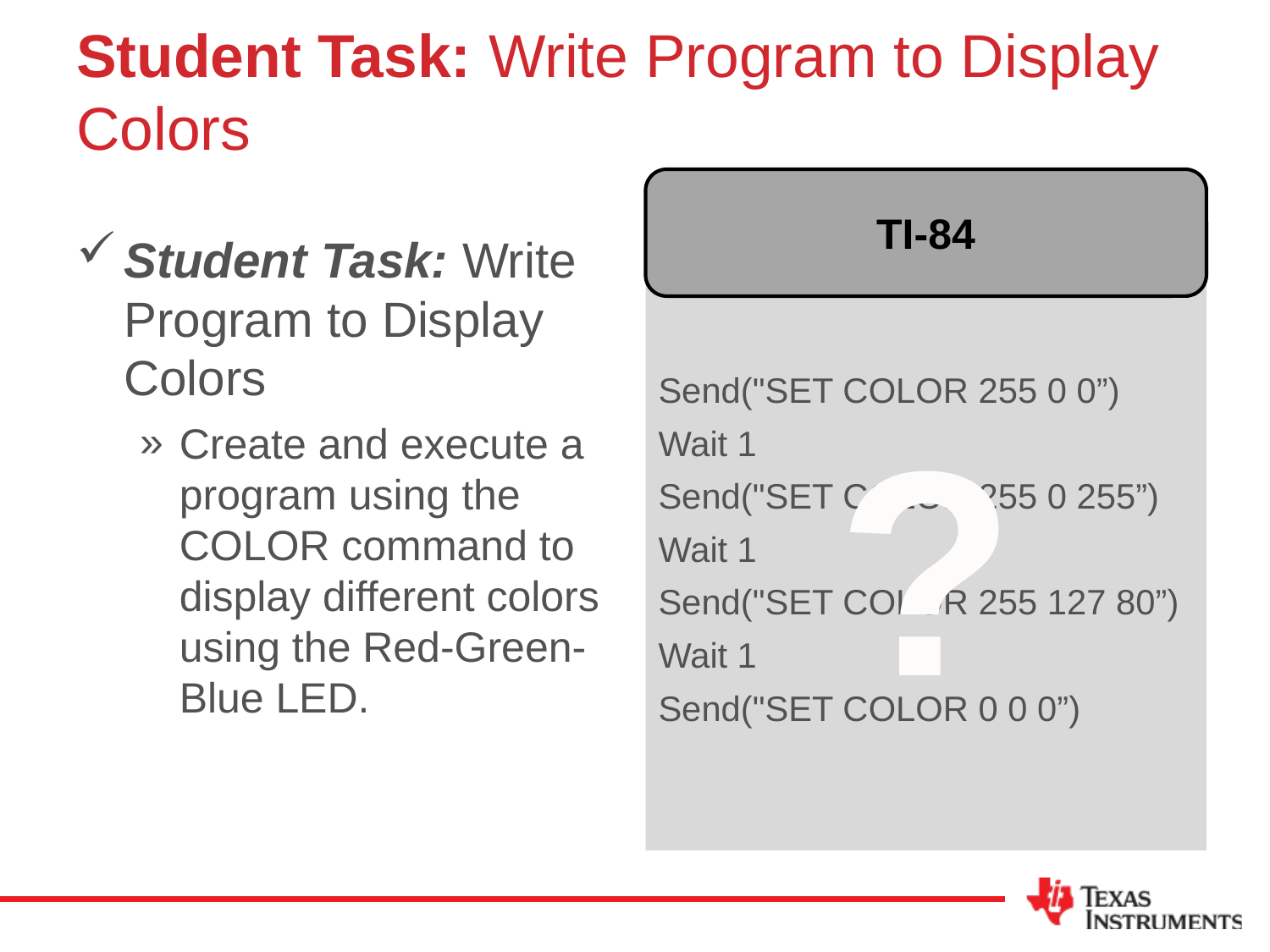

# Student Task: Write Program to Display Colors
TI-84
Student Task: Write Program to Display Colors
Create and execute a program using the COLOR command to display different colors using the Red-Green-Blue LED.

Example Code:

Send("SET COLOR 255 0 0”)
Wait 1
Send("SET COLOR 255 0 255”)
Wait 1
Send("SET COLOR 255 127 80”)
Wait 1
Send("SET COLOR 0 0 0”)

?